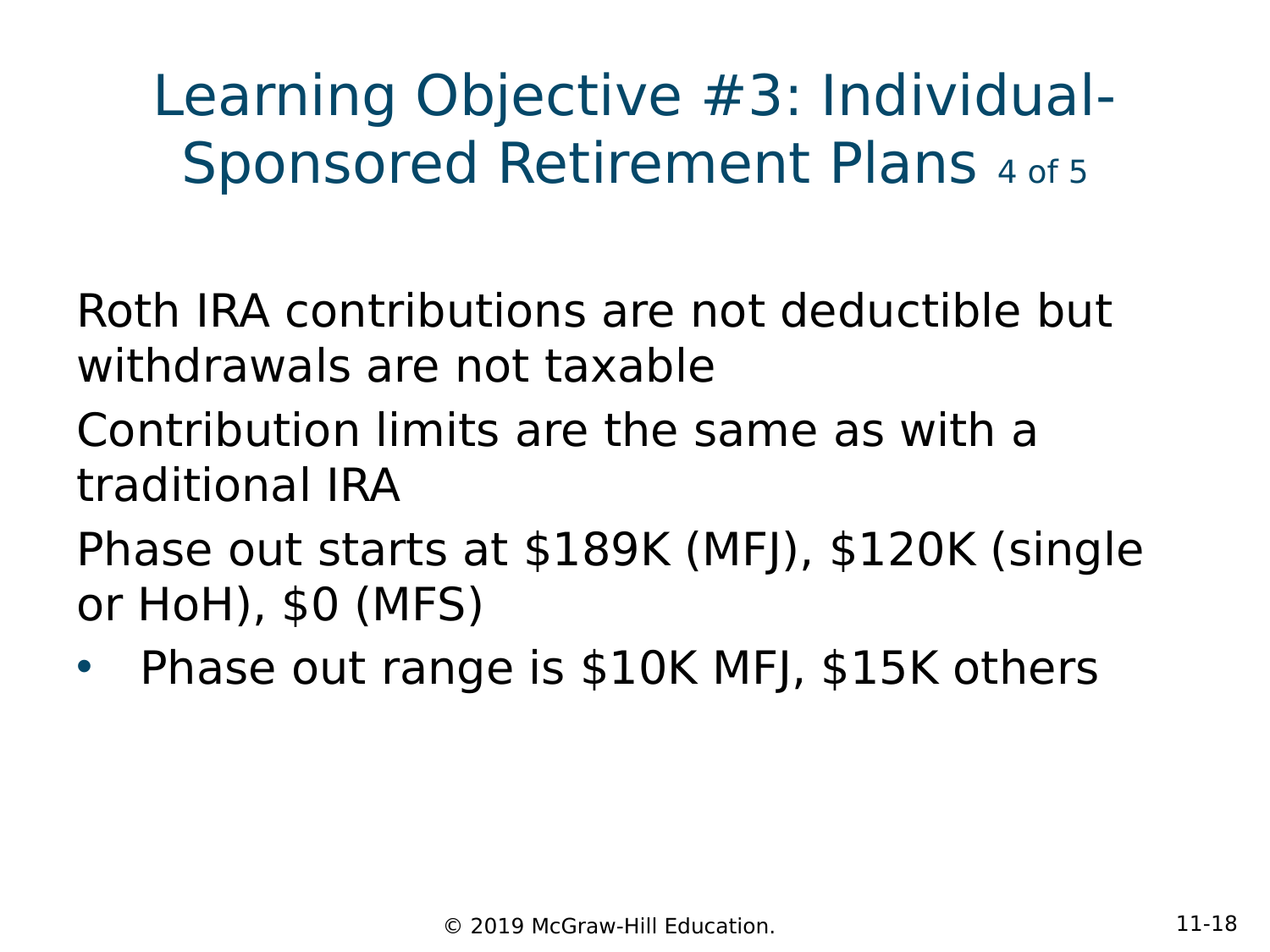

# Learning Objective #3: Individual-Sponsored Retirement Plans 4 of 5
Roth IRA contributions are not deductible but withdrawals are not taxable
Contribution limits are the same as with a traditional IRA
Phase out starts at $189K (MFJ), $120K (single or HoH), $0 (MFS)
Phase out range is $10K MFJ, $15K others